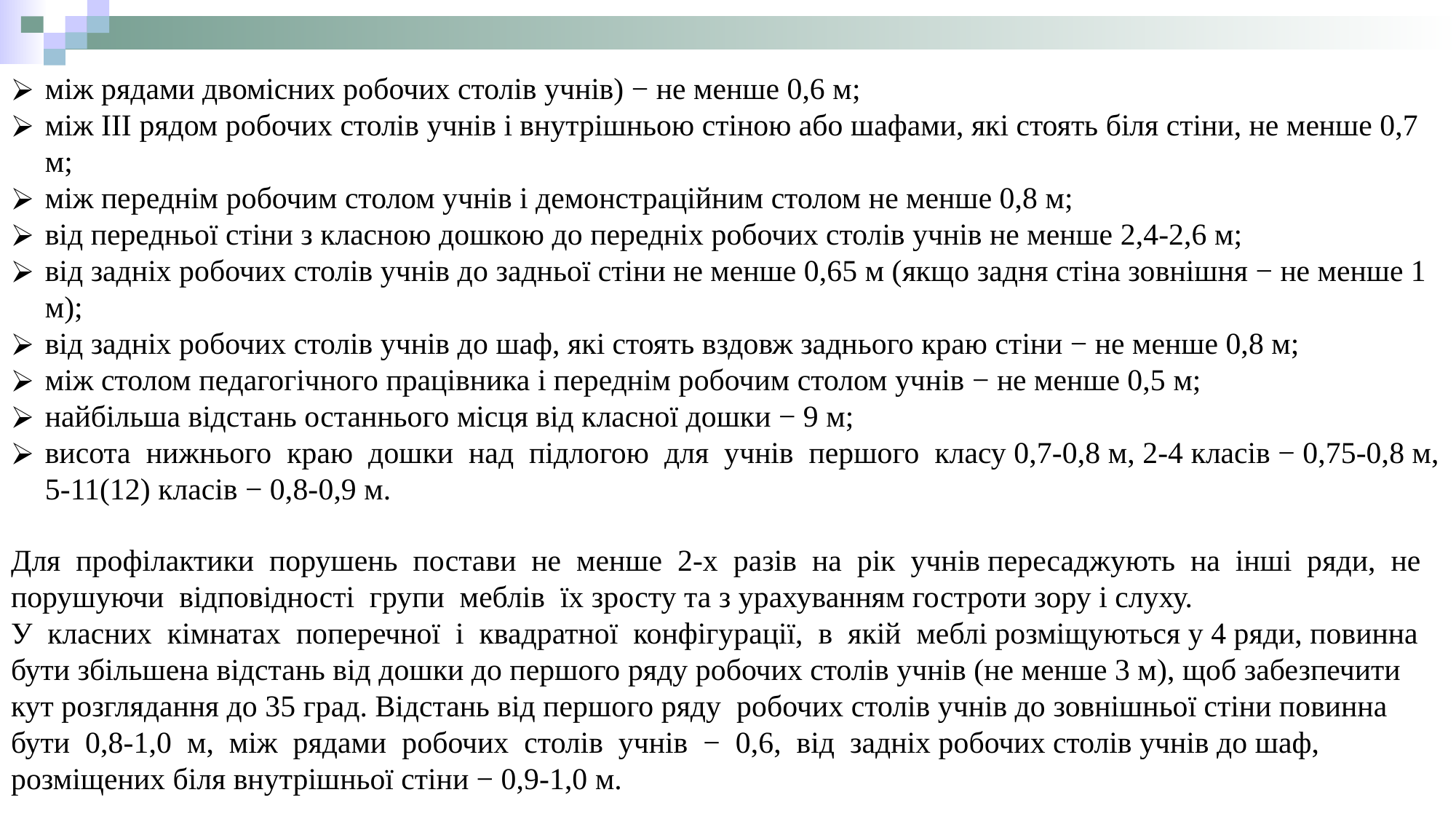

між рядами двомісних робочих столів учнів) − не менше 0,6 м;
між III рядом робочих столів учнів і внутрішньою стіною або шафами, які стоять біля стіни, не менше 0,7 м;
між переднім робочим столом учнів і демонстраційним столом не менше 0,8 м;
від передньої стіни з класною дошкою до передніх робочих столів учнів не менше 2,4-2,6 м;
від задніх робочих столів учнів до задньої стіни не менше 0,65 м (якщо задня стіна зовнішня − не менше 1 м);
від задніх робочих столів учнів до шаф, які стоять вздовж заднього краю стіни − не менше 0,8 м;
між столом педагогічного працівника і переднім робочим столом учнів − не менше 0,5 м;
найбільша відстань останнього місця від класної дошки − 9 м;
висота  нижнього  краю  дошки  над  підлогою  для  учнів  першого  класу 0,7-0,8 м, 2-4 класів − 0,75-0,8 м, 5-11(12) класів − 0,8-0,9 м.

Для  профілактики  порушень  постави  не  менше  2-х  разів  на  рік  учнів пересаджують  на  інші  ряди,  не  порушуючи  відповідності  групи  меблів  їх зросту та з урахуванням гостроти зору і слуху.
У  класних  кімнатах  поперечної  і  квадратної  конфігурації,  в  якій  меблі розміщуються у 4 ряди, повинна бути збільшена відстань від дошки до першого ряду робочих столів учнів (не менше 3 м), щоб забезпечити кут розглядання до 35 град. Відстань від першого ряду  робочих столів учнів до зовнішньої стіни повинна  бути  0,8-1,0  м,  між  рядами  робочих  столів  учнів  −  0,6,  від  задніх робочих столів учнів до шаф, розміщених біля внутрішньої стіни − 0,9-1,0 м.